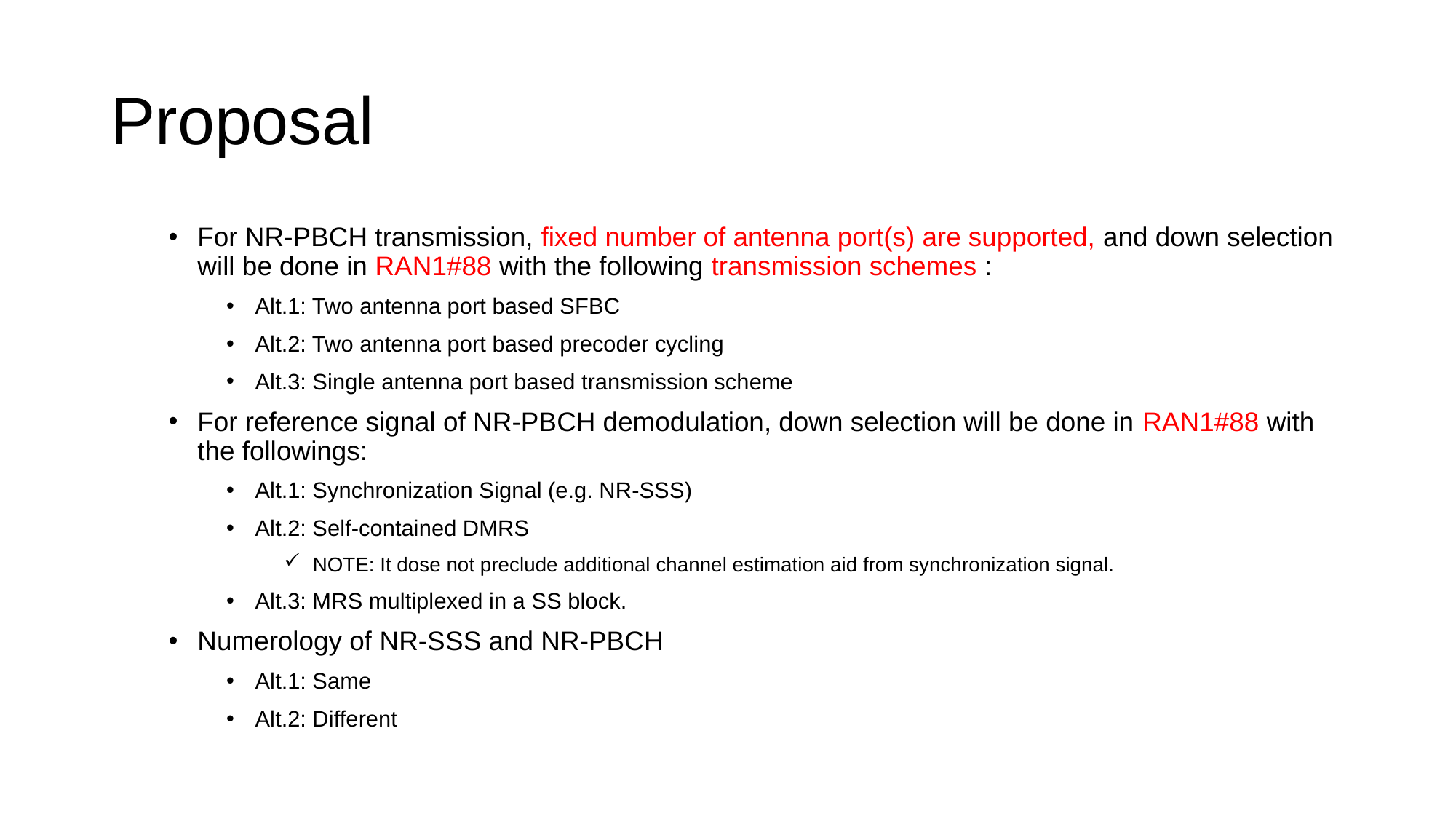

# Proposal
For NR-PBCH transmission, fixed number of antenna port(s) are supported, and down selection will be done in RAN1#88 with the following transmission schemes :
Alt.1: Two antenna port based SFBC
Alt.2: Two antenna port based precoder cycling
Alt.3: Single antenna port based transmission scheme
For reference signal of NR-PBCH demodulation, down selection will be done in RAN1#88 with the followings:
Alt.1: Synchronization Signal (e.g. NR-SSS)
Alt.2: Self-contained DMRS
NOTE: It dose not preclude additional channel estimation aid from synchronization signal.
Alt.3: MRS multiplexed in a SS block.
Numerology of NR-SSS and NR-PBCH
Alt.1: Same
Alt.2: Different